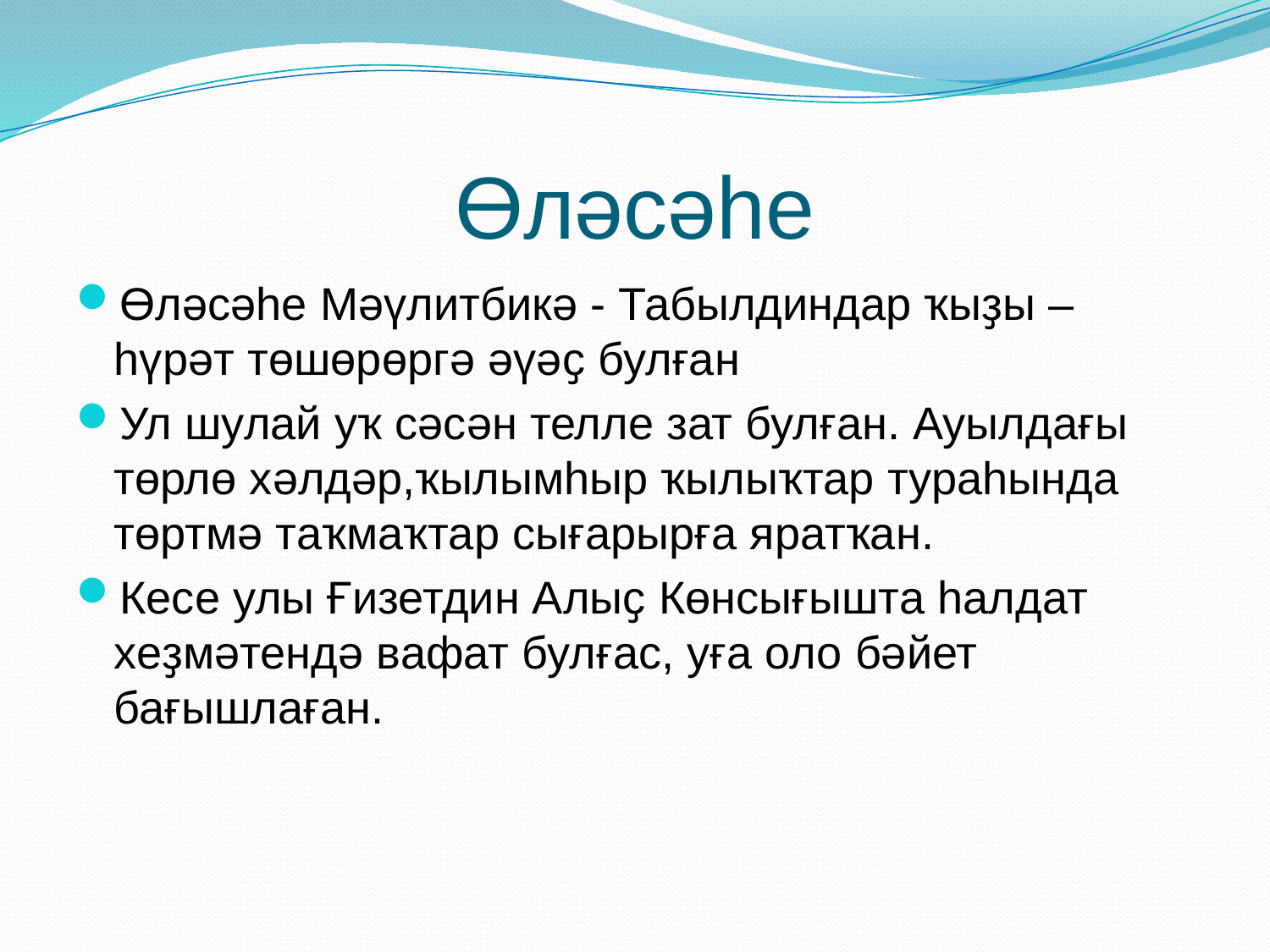

# Өләсәһе
Өләсәһе Мәүлитбикә - Табылдиндар ҡыҙы – һүрәт төшөрөргә әүәҫ булған
Ул шулай уҡ сәсән телле зат булған. Ауылдағы төрлө хәлдәр,ҡылымһыр ҡылыҡтар тураһында төртмә таҡмаҡтар сығарырға яратҡан.
Кесе улы Ғизетдин Алыҫ Көнсығышта һалдат хеҙмәтендә вафат булғас, уға оло бәйет бағышлаған.